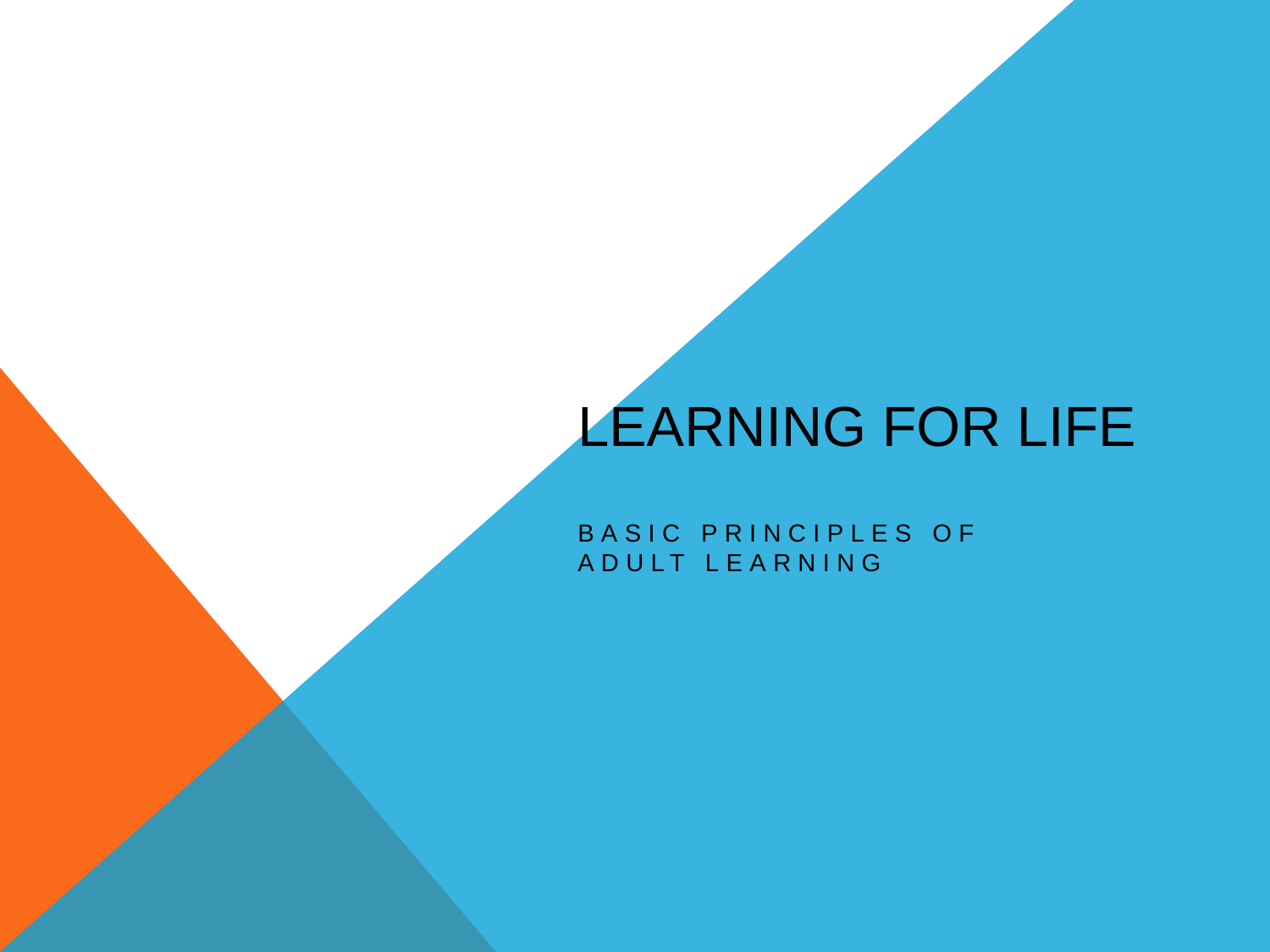

# Learning for life
Basic principles of adult learning